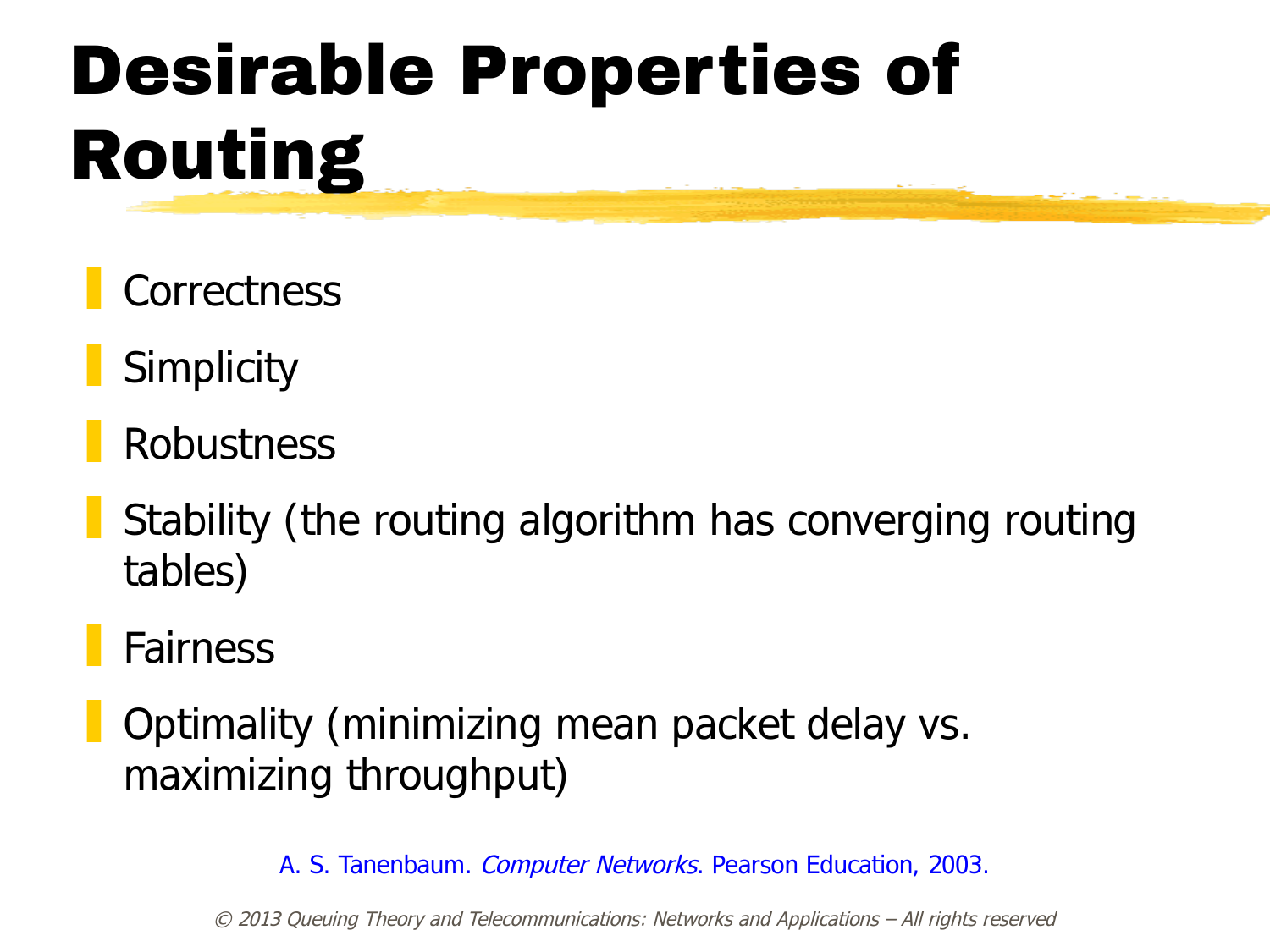

# Desirable Properties of Routing
Correctness

Simplicity

Robustness

Stability (the routing algorithm has converging routing tables)

Fairness

Optimality (minimizing mean packet delay vs. maximizing throughput)
A. S. Tanenbaum. Computer Networks. Pearson Education, 2003.
© 2013 Queuing Theory and Telecommunications: Networks and Applications – All rights reserved